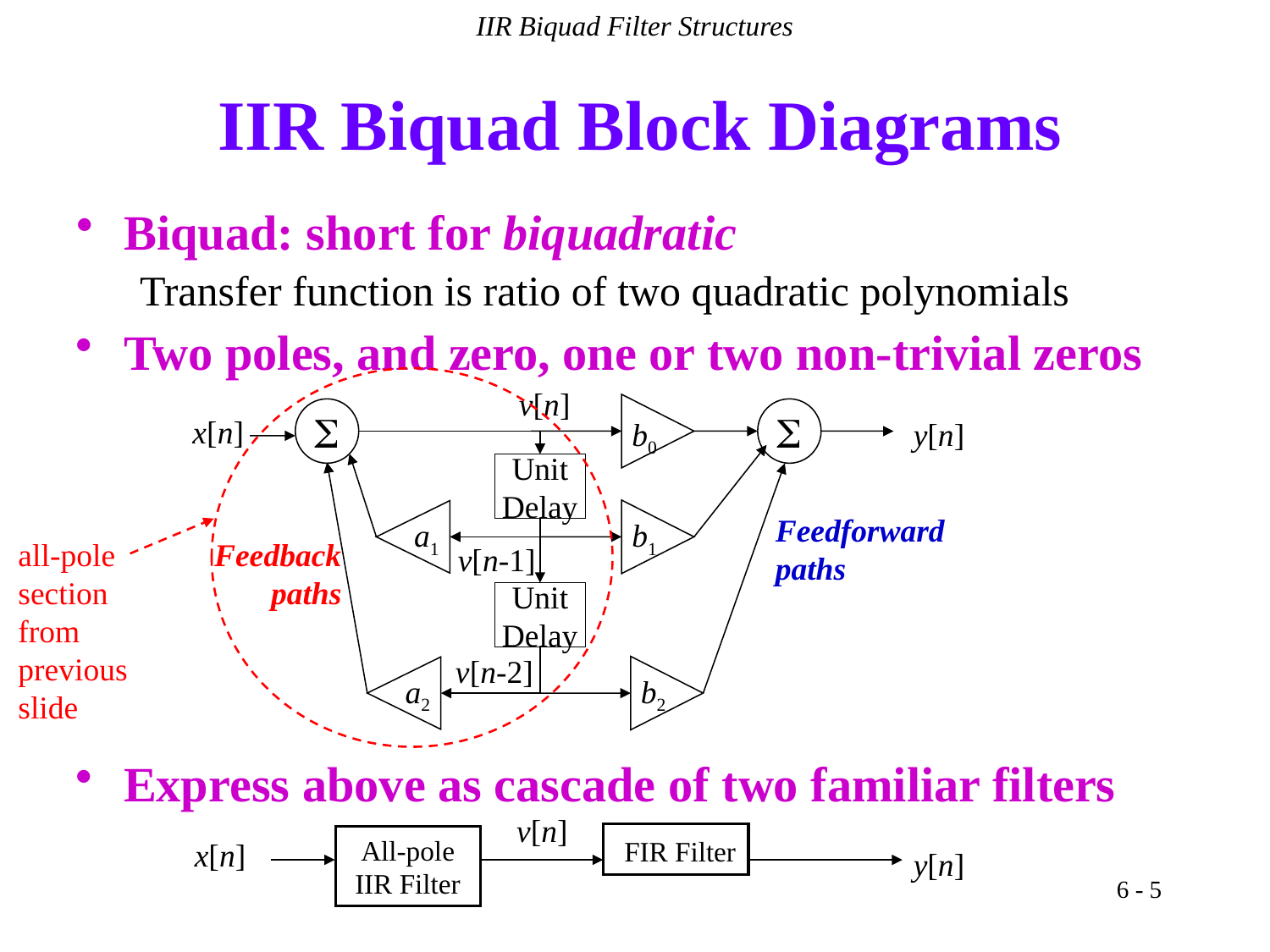

IIR Biquad Filter Structures
# IIR Biquad Block Diagrams
Biquad: short for biquadratic
Transfer function is ratio of two quadratic polynomials
Two poles, and zero, one or two non-trivial zeros

all-pole section from previous slide
v[n]

x[n]
Σ
Σ
b0
y[n]

Unit
Delay

a1
b1
v[n-1]

Unit
Delay
v[n-2]

a2
b2

Feedforward paths
Feedback paths
Express above as cascade of two familiar filters
v[n]
 FIR Filter
x[n]
All-pole IIR Filter
y[n]
6 - 5